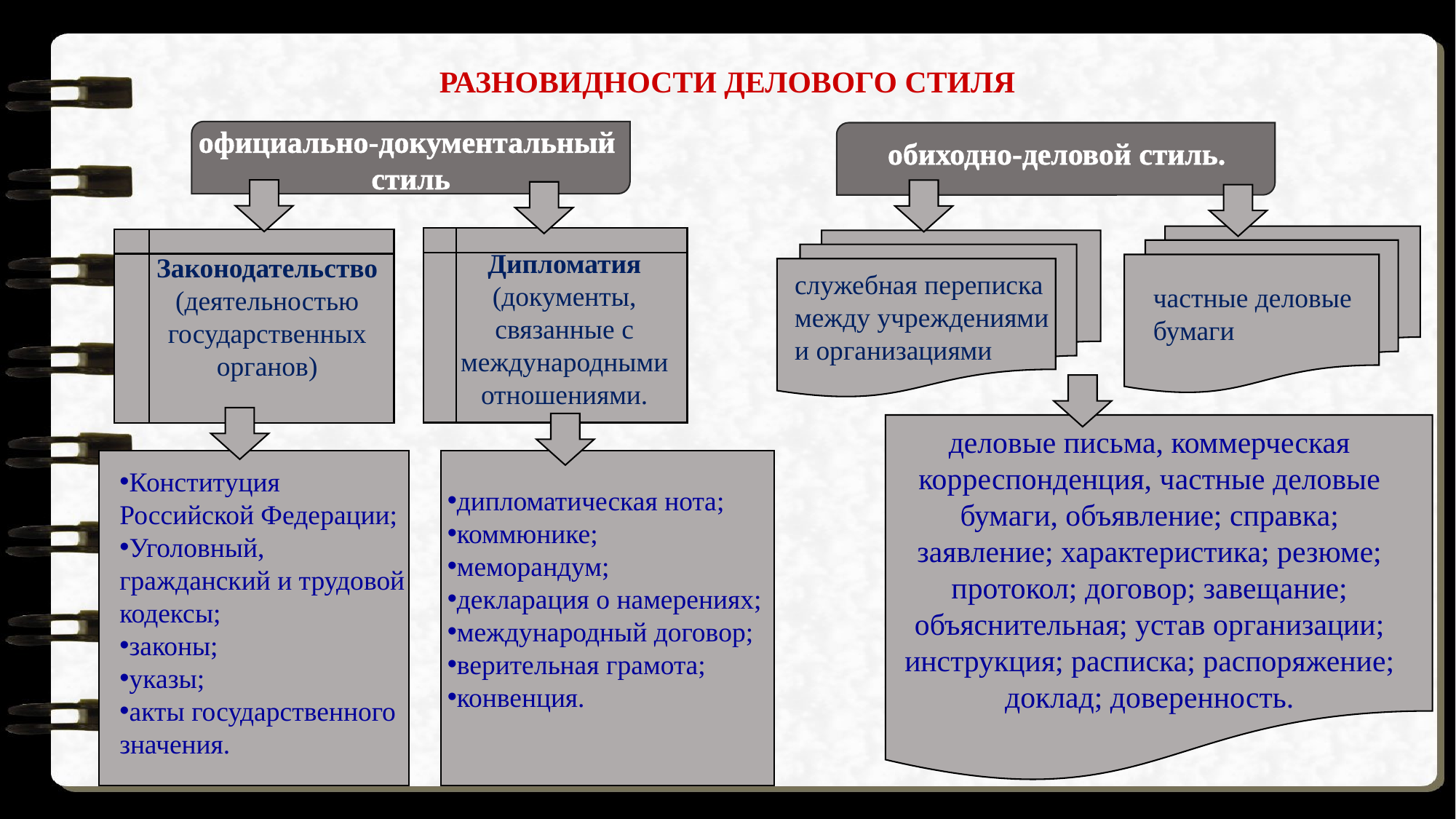

РАЗНОВИДНОСТИ ДЕЛОВОГО СТИЛЯ
официально-документальный
стиль

 обиходно-деловой стиль.

Законодательство (деятельностью государственных органов)

служебная переписка между учреждениями и организациями

Дипломатия (документы, связанные с международными отношениями.

частные деловые бумаги

деловые письма, коммерческая корреспонденция, частные деловые бумаги, объявление; справка; заявление; характеристика; резюме; протокол; договор; завещание; объяснительная; устав организации; инструкция; расписка; распоряжение; доклад; доверенность.

Конституция Российской Федерации;
Уголовный, гражданский и трудовой кодексы;
законы;
указы;
акты государственного значения.

дипломатическая нота;
коммюнике;
меморандум;
декларация о намерениях;
международный договор;
верительная грамота;
конвенция.